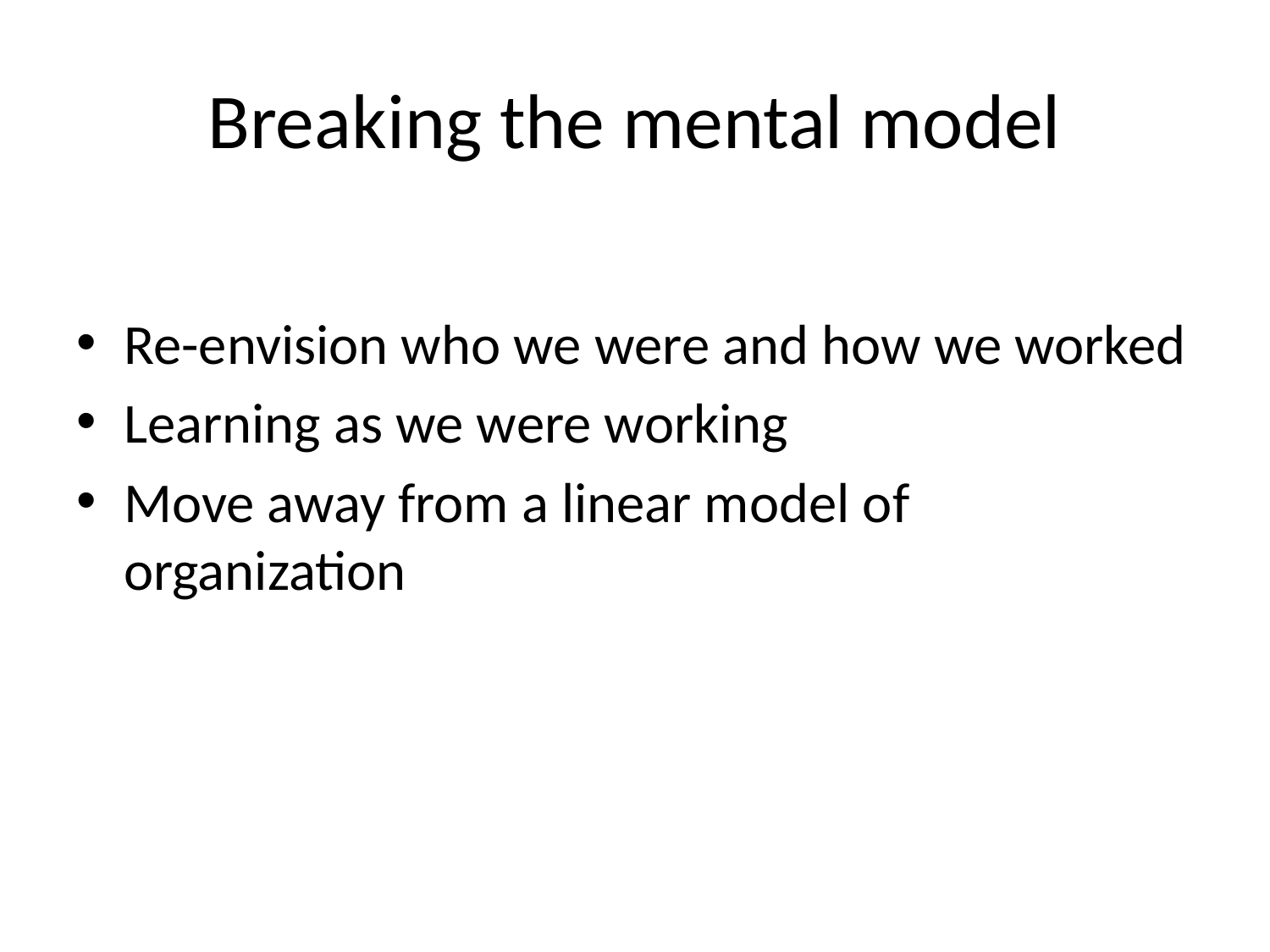

# Breaking the mental model

Re-envision who we were and how we worked
Learning as we were working
Move away from a linear model of organization